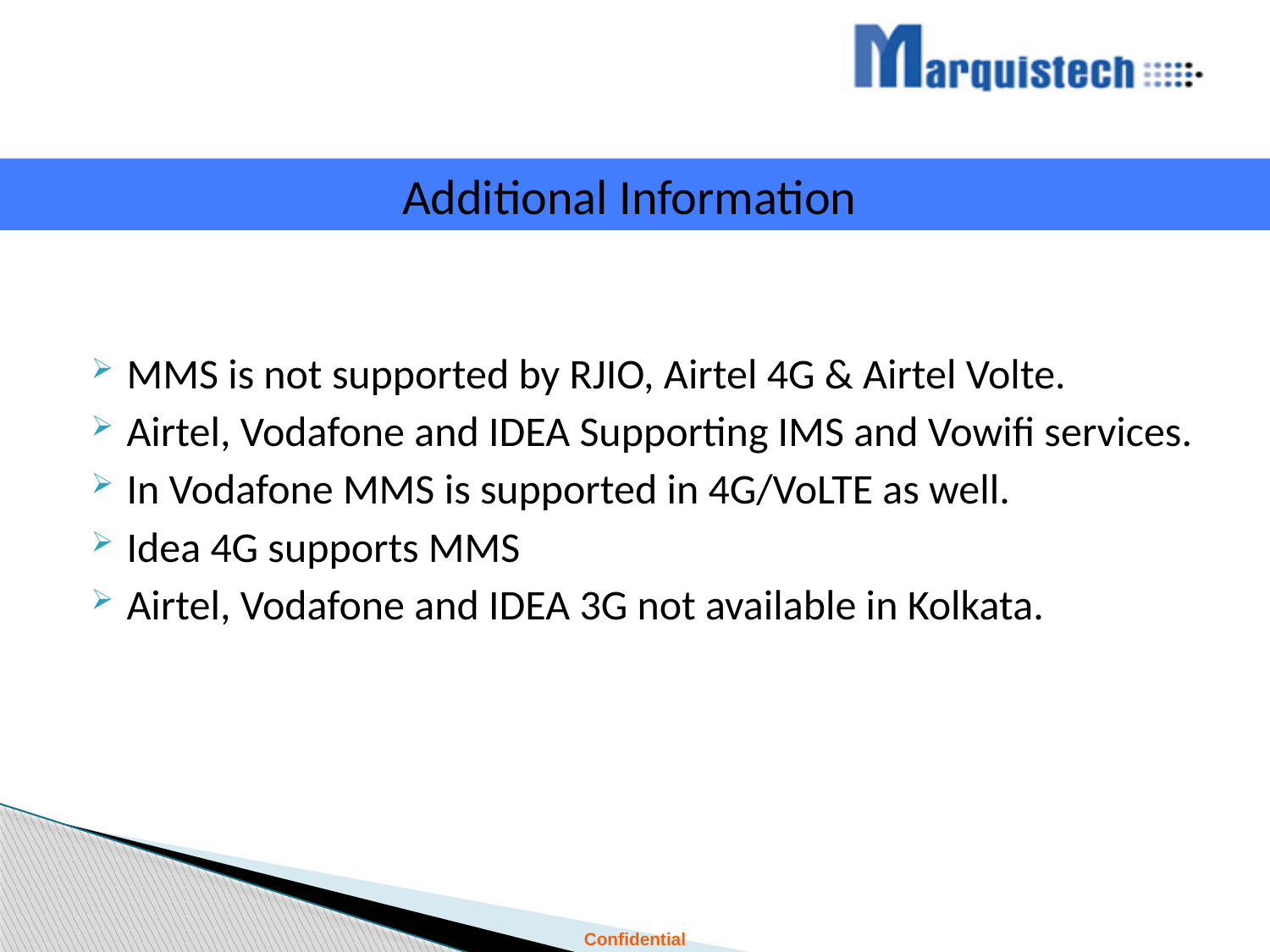

Additional Information

MMS is not supported by RJIO, Airtel 4G & Airtel Volte.
Airtel, Vodafone and IDEA Supporting IMS and Vowifi services.
In Vodafone MMS is supported in 4G/VoLTE as well.
Idea 4G supports MMS
Airtel, Vodafone and IDEA 3G not available in Kolkata.